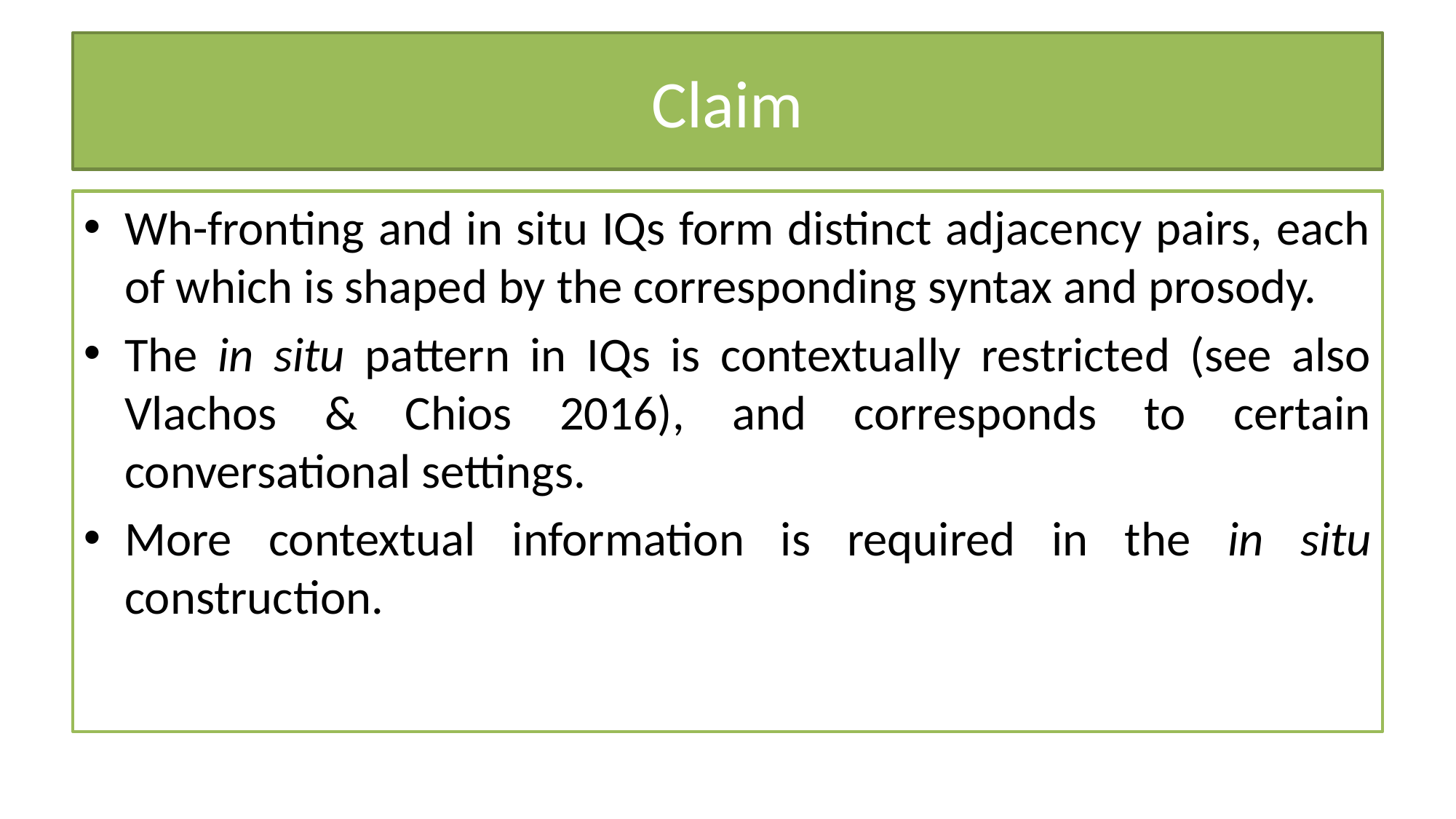

# Claim
Wh-fronting and in situ IQs form distinct adjacency pairs, each of which is shaped by the corresponding syntax and prosody.
The in situ pattern in IQs is contextually restricted (see also Vlachos & Chios 2016), and corresponds to certain conversational settings.
More contextual information is required in the in situ construction.